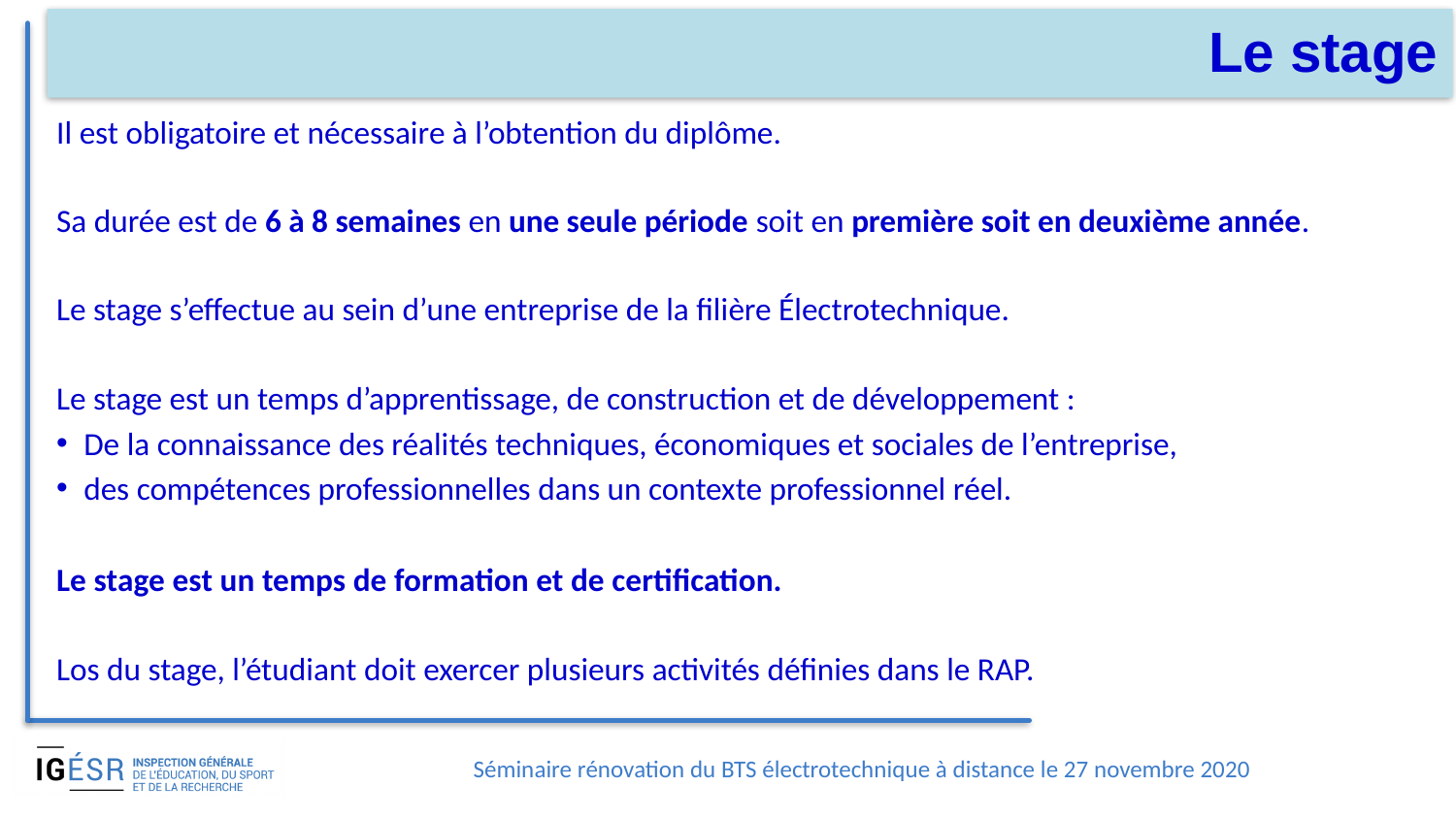

# Le stage
Il est obligatoire et nécessaire à l’obtention du diplôme.

Sa durée est de 6 à 8 semaines en une seule période soit en première soit en deuxième année.

Le stage s’effectue au sein d’une entreprise de la filière Électrotechnique.

Le stage est un temps d’apprentissage, de construction et de développement :
De la connaissance des réalités techniques, économiques et sociales de l’entreprise,
des compétences professionnelles dans un contexte professionnel réel.

Le stage est un temps de formation et de certification.

Los du stage, l’étudiant doit exercer plusieurs activités définies dans le RAP.